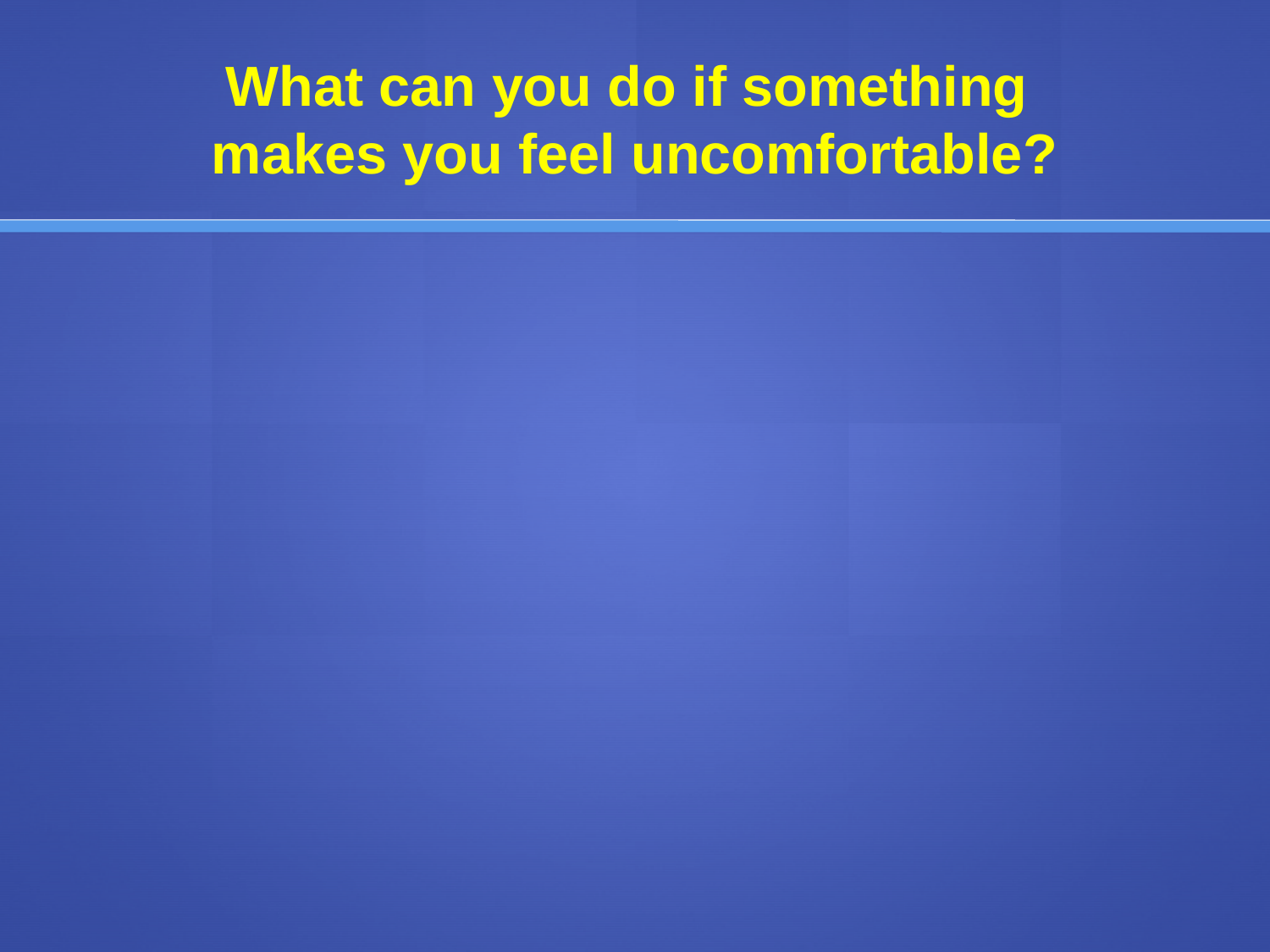

# What can you do if something makes you feel uncomfortable?